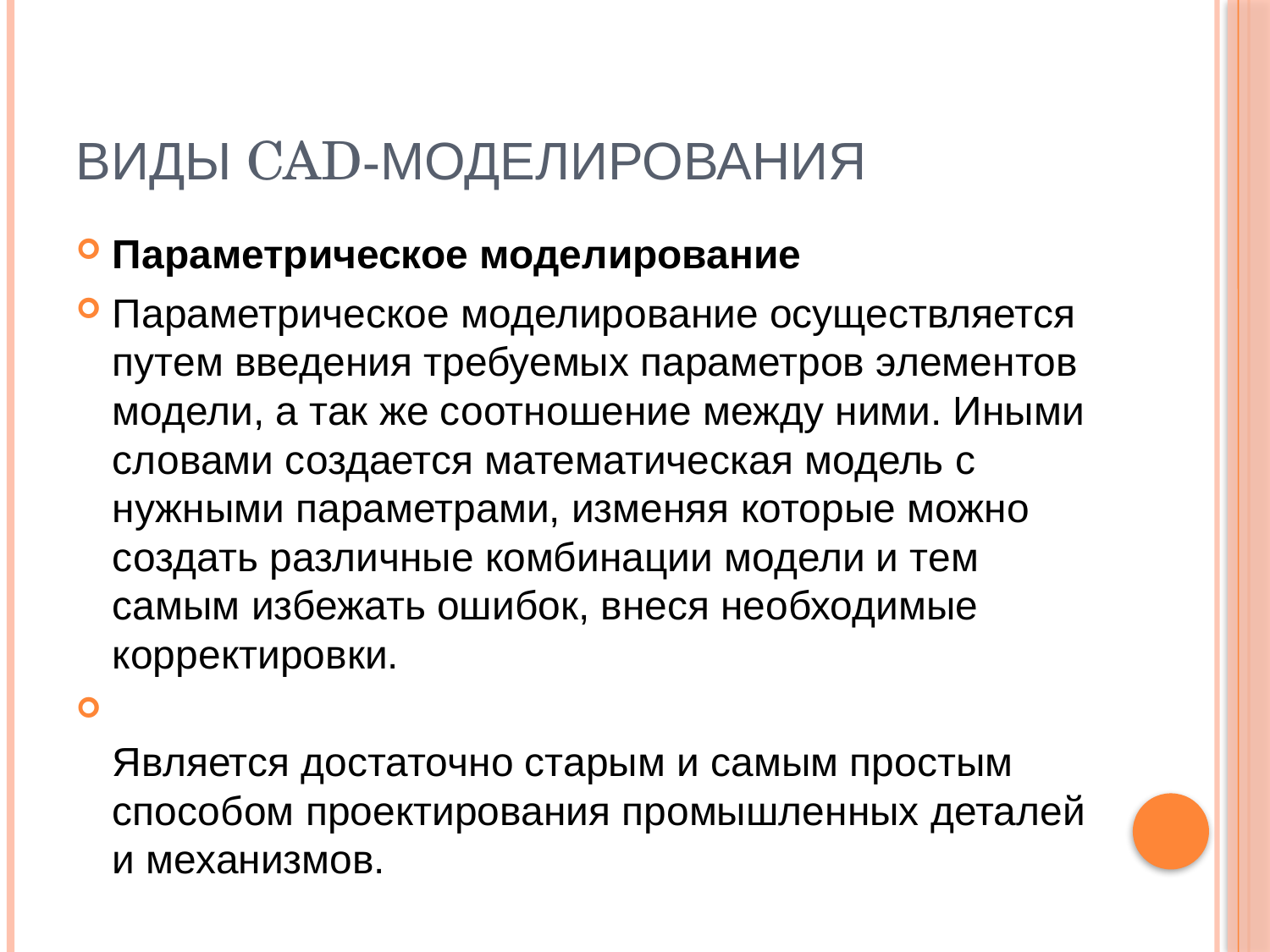

# Виды CAD-моделирования
Параметрическое моделирование
Параметрическое моделирование осуществляется путем введения требуемых параметров элементов модели, а так же соотношение между ними. Иными словами создается математическая модель с нужными параметрами, изменяя которые можно создать различные комбинации модели и тем самым избежать ошибок, внеся необходимые корректировки.
Является достаточно старым и самым простым способом проектирования промышленных деталей и механизмов.